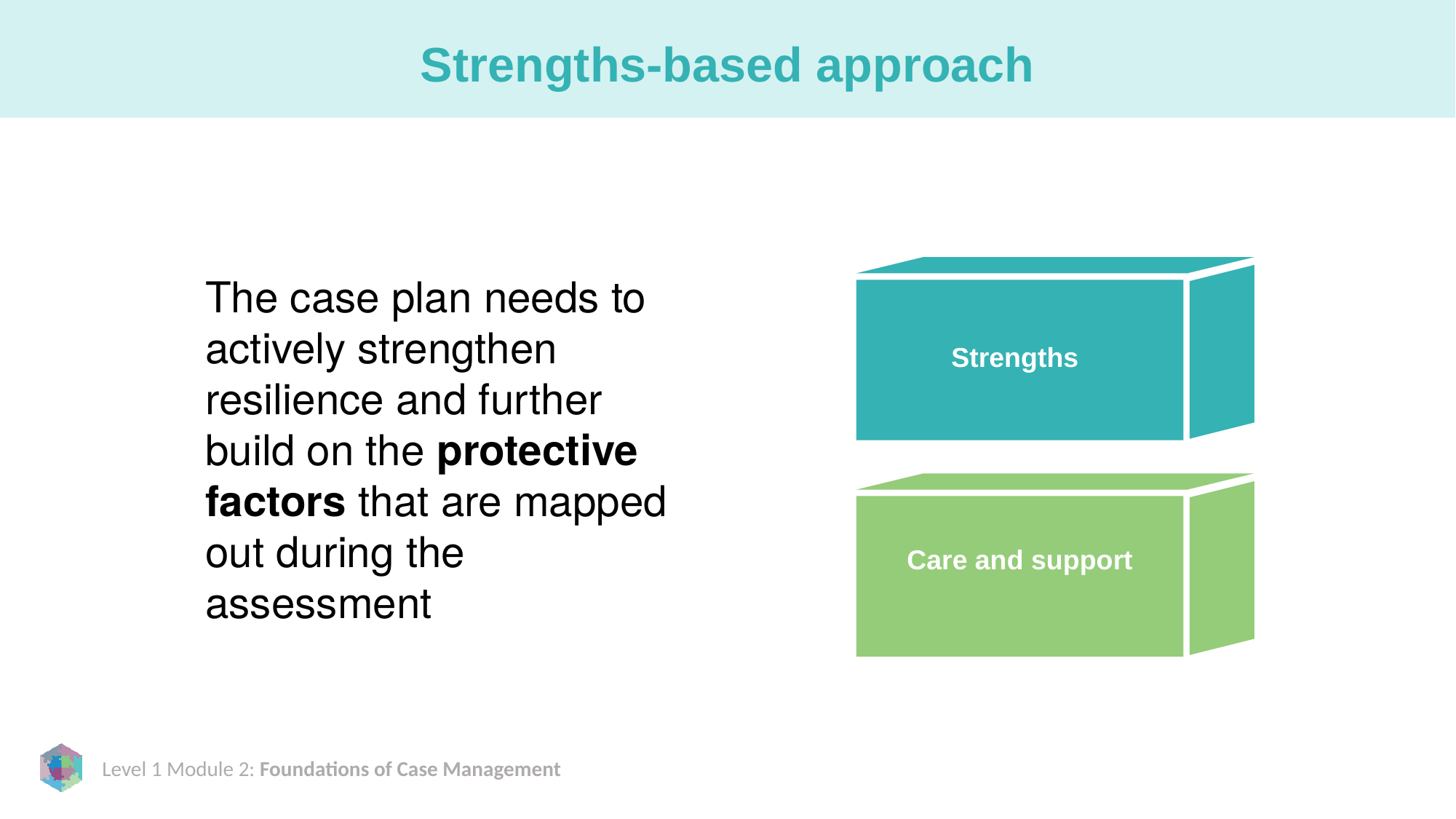

# Strengths-based approach

Strengths
The case plan needs to actively strengthen resilience and further build on the protective factors that are mapped out during the assessment

Care and support